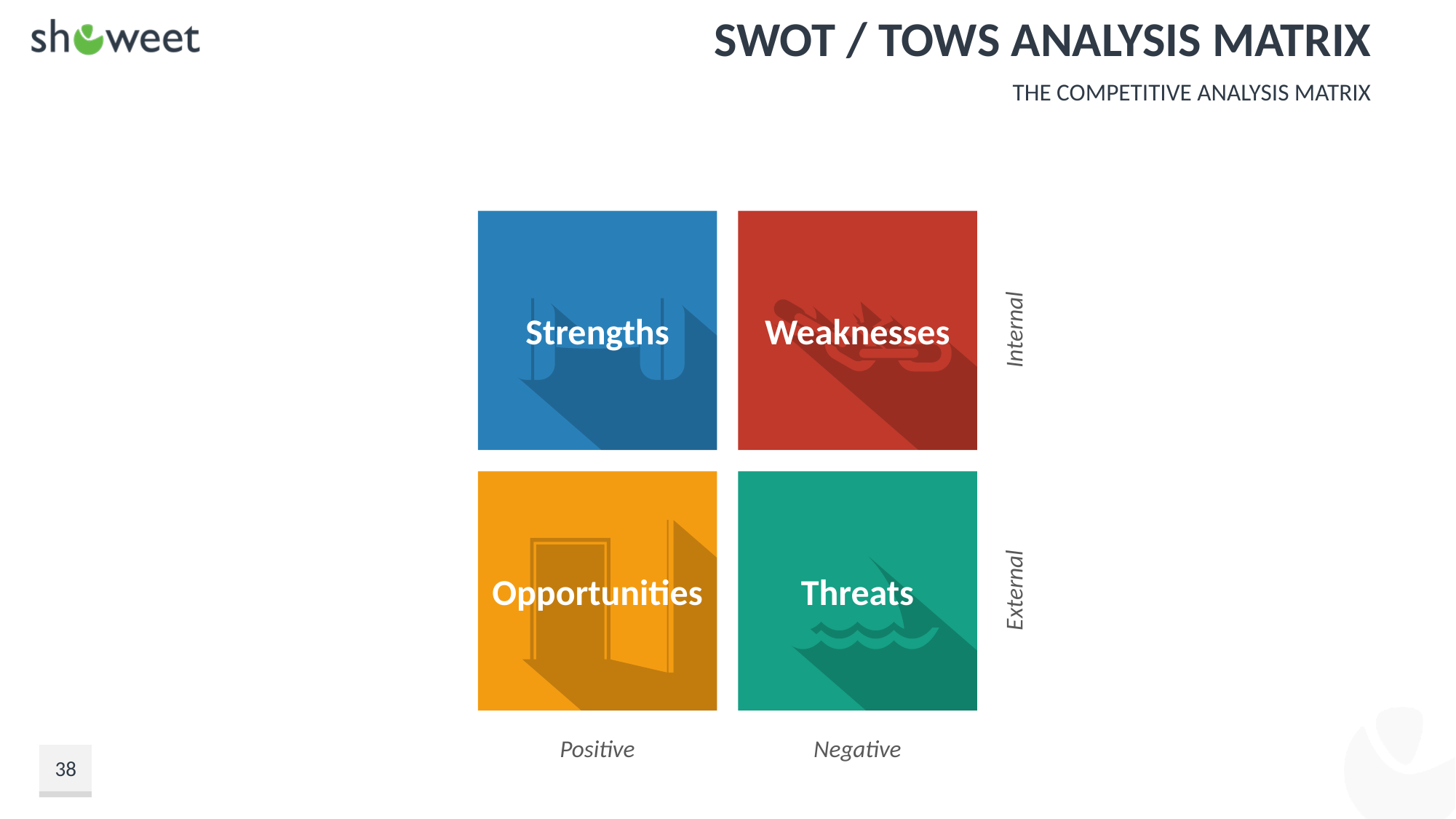

# SWOT / TOWS Analysis Matrix
The Competitive Analysis Matrix

Internal
Strengths
Weaknesses

External
Threats
Opportunities
Positive
Negative
38